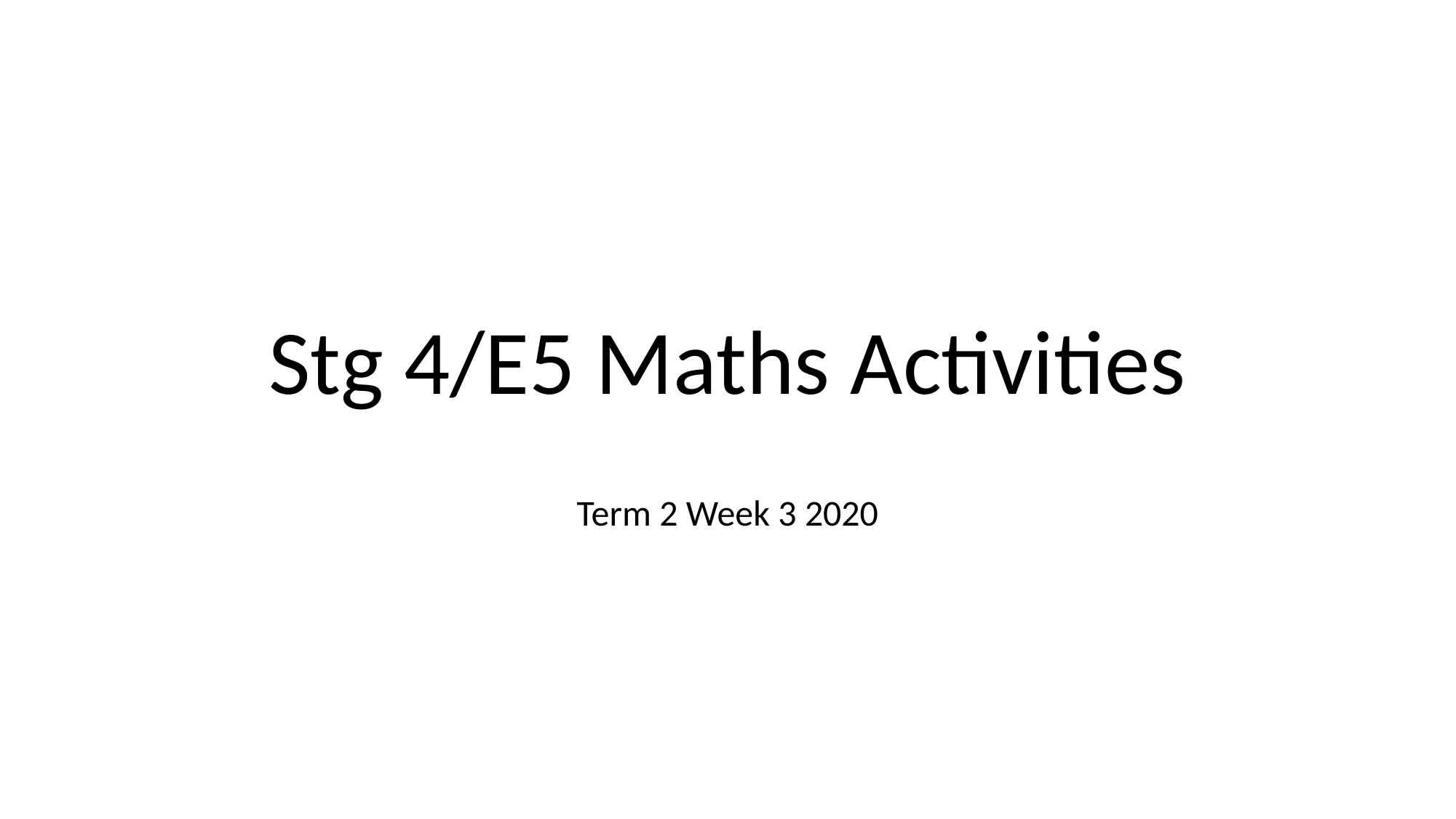

# Stg 4/E5 Maths Activities

Term 2 Week 3 2020